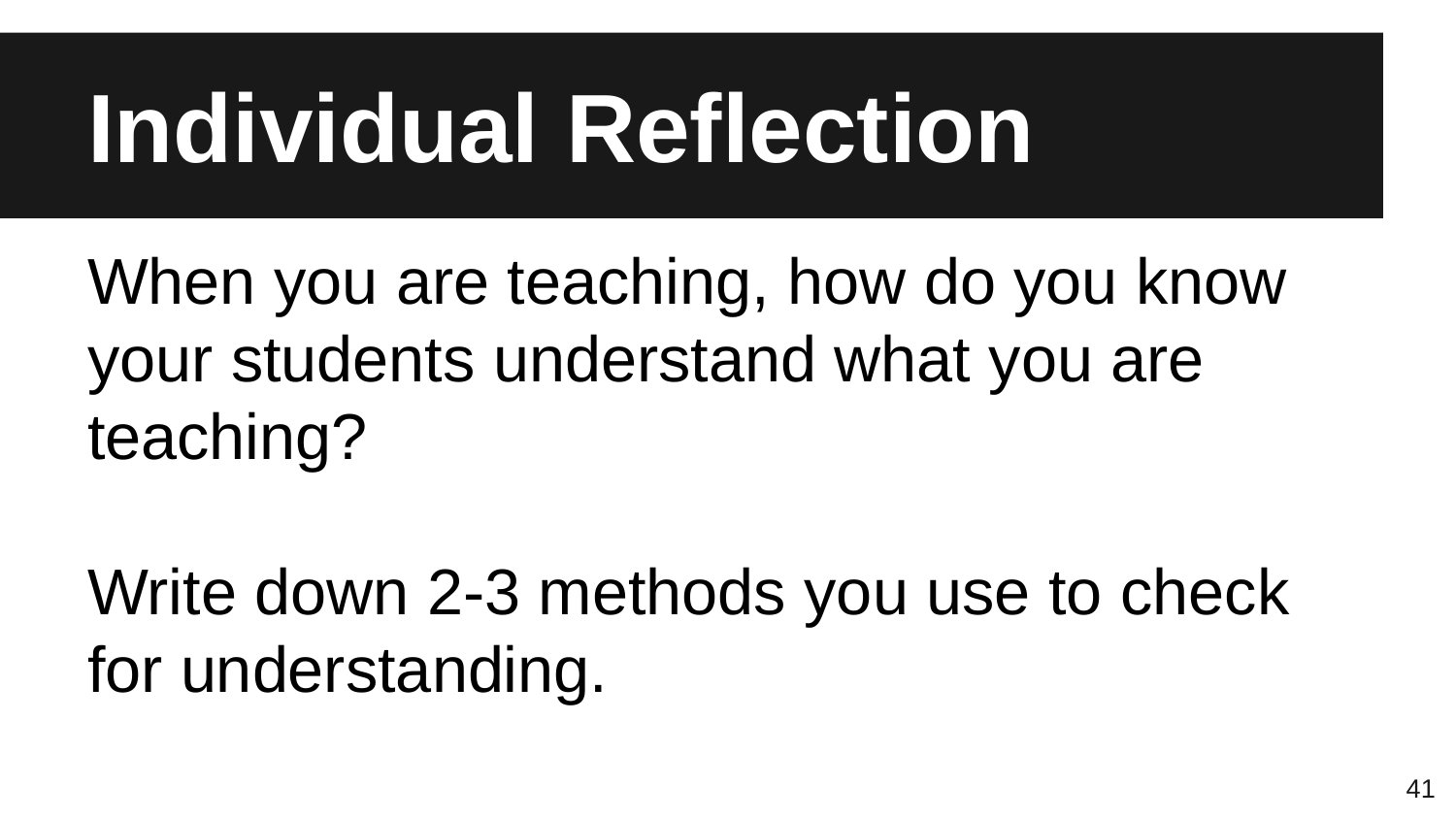

# Individual Reflection
When you are teaching, how do you know your students understand what you are teaching?

Write down 2-3 methods you use to check for understanding.
41